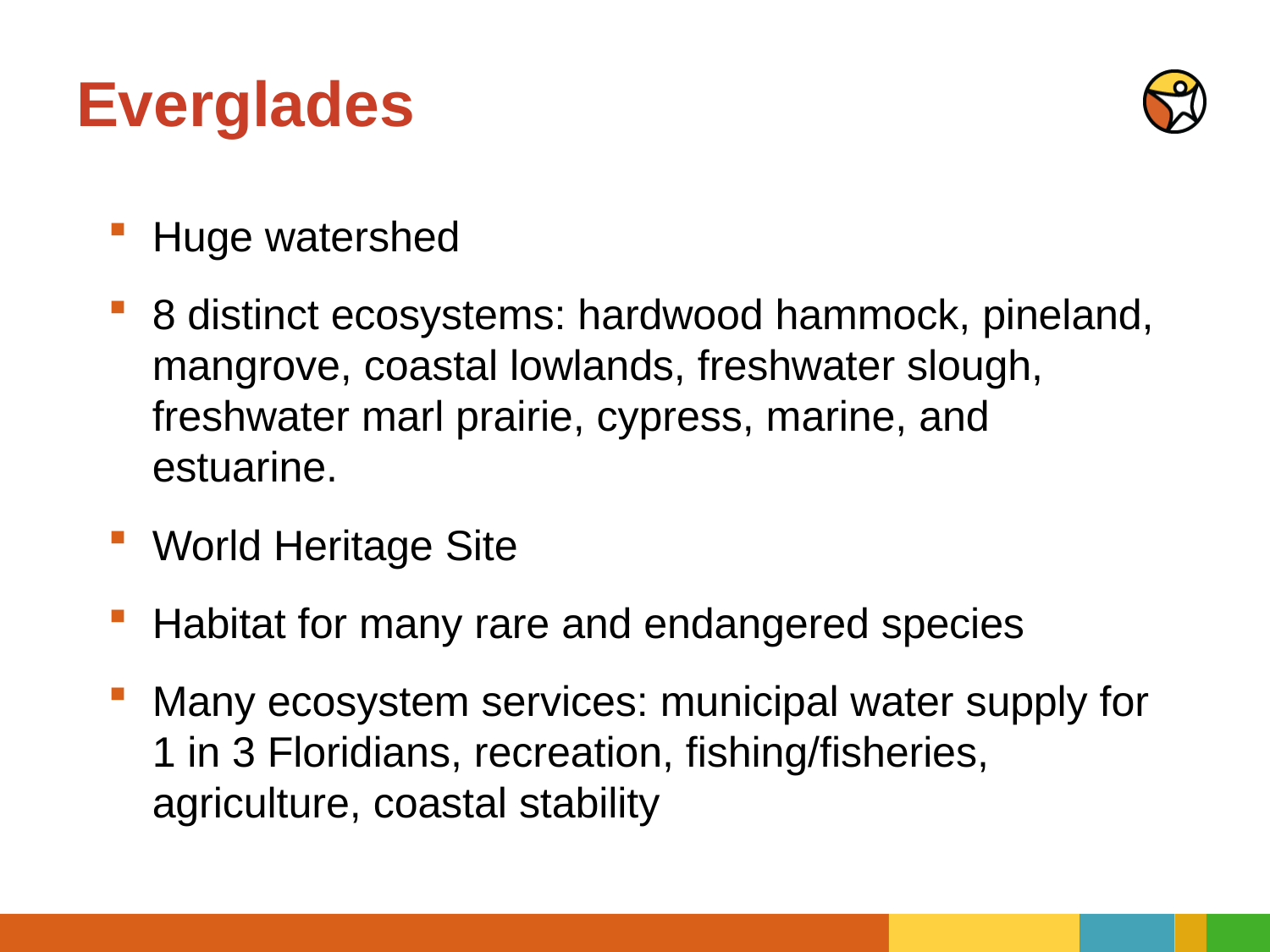

# Everglades
Huge watershed
8 distinct ecosystems: hardwood hammock, pineland, mangrove, coastal lowlands, freshwater slough, freshwater marl prairie, cypress, marine, and estuarine.
World Heritage Site
Habitat for many rare and endangered species
Many ecosystem services: municipal water supply for 1 in 3 Floridians, recreation, fishing/fisheries, agriculture, coastal stability